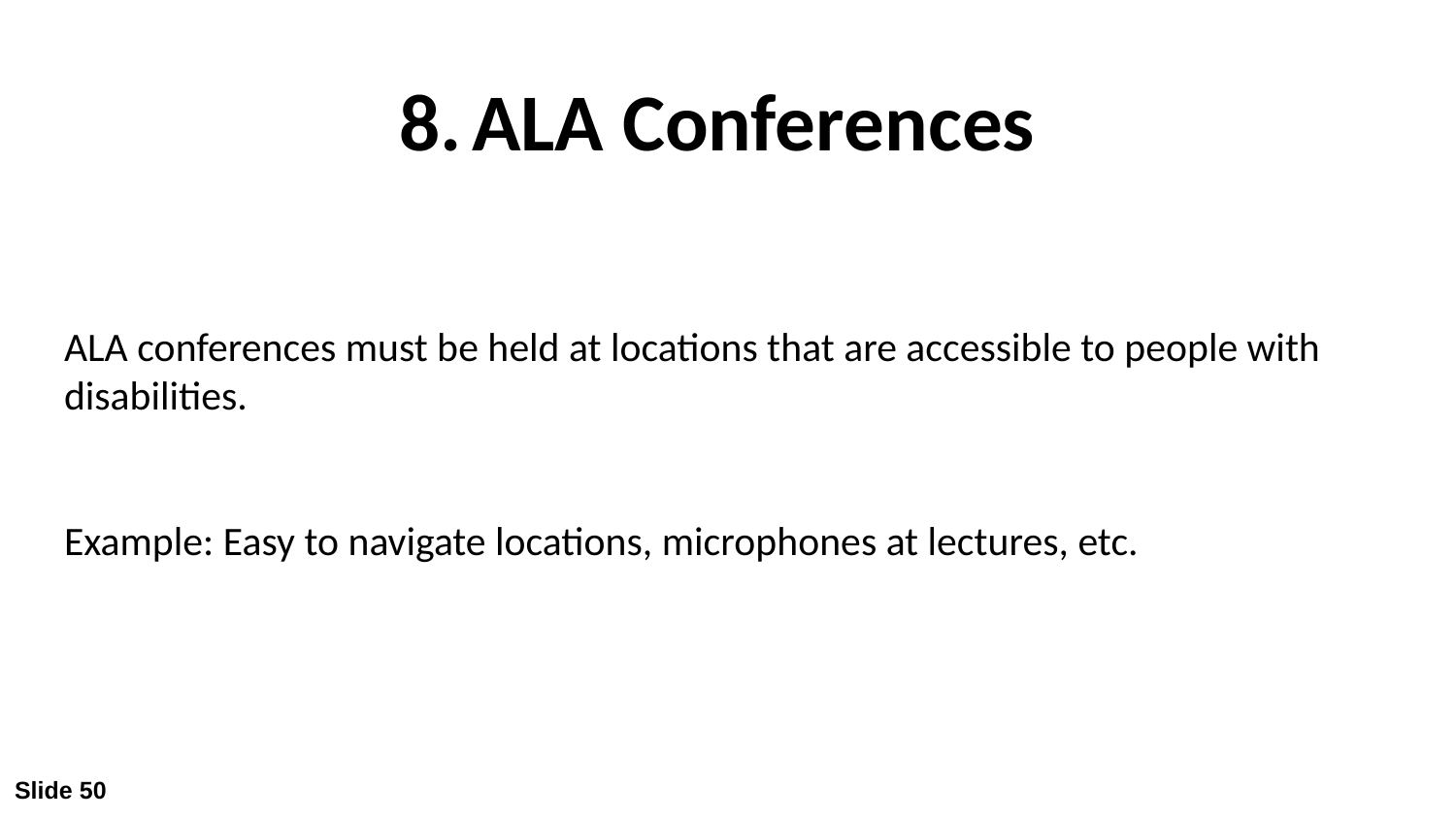

ALA Conferences
# ALA conferences must be held at locations that are accessible to people with disabilities.

Example: Easy to navigate locations, microphones at lectures, etc.
Slide 50